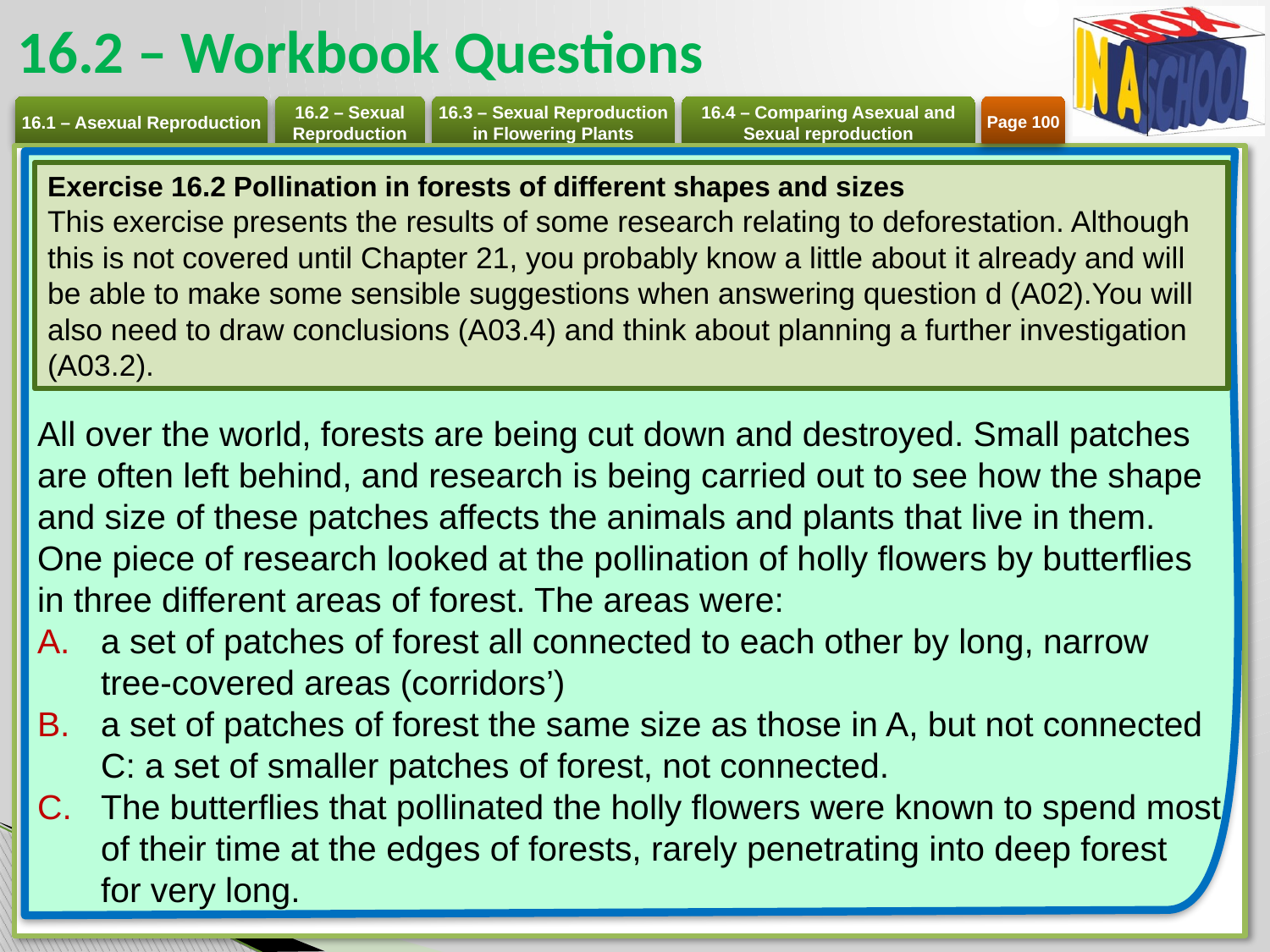

# 16.2 – Workbook Questions
Page 100

All over the world, forests are being cut down and destroyed. Small patches are often left behind, and research is being carried out to see how the shape and size of these patches affects the animals and plants that live in them.
One piece of research looked at the pollination of holly flowers by butterflies in three different areas of forest. The areas were:
a set of patches of forest all connected to each other by long, narrow tree-covered areas (corridors’)
a set of patches of forest the same size as those in A, but not connected C: a set of smaller patches of forest, not connected.
The butterflies that pollinated the holly flowers were known to spend most of their time at the edges of forests, rarely penetrating into deep forest
for very long.
Exercise 16.2 Pollination in forests of different shapes and sizes
This exercise presents the results of some research relating to deforestation. Although this is not covered until Chapter 21, you probably know a little about it already and will be able to make some sensible suggestions when answering question d (A02).You will also need to draw conclusions (A03.4) and think about planning a further investigation (A03.2).